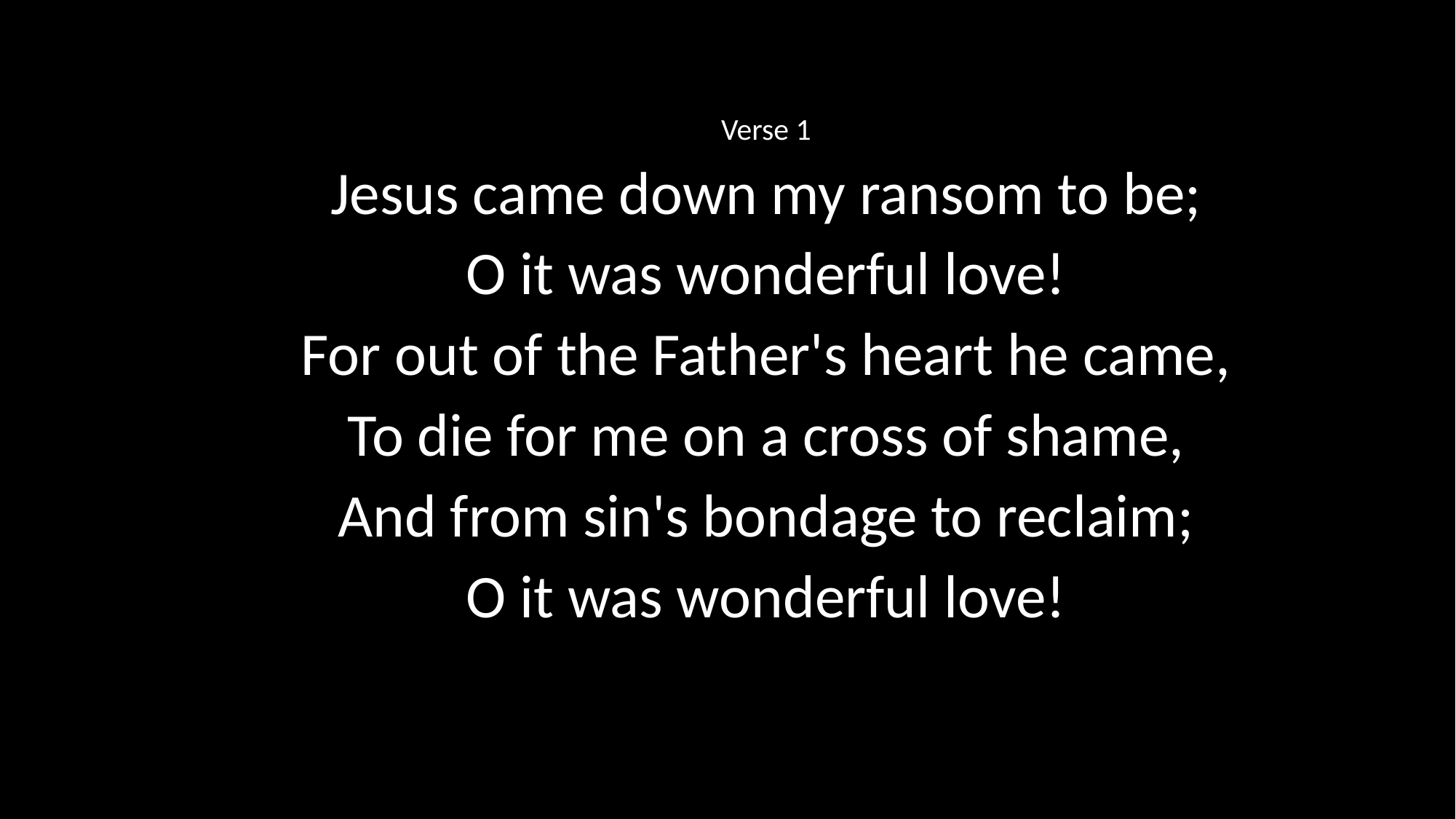

Verse 1
Jesus came down my ransom to be;
O it was wonderful love!
For out of the Father's heart he came,
To die for me on a cross of shame,
And from sin's bondage to reclaim;
O it was wonderful love!